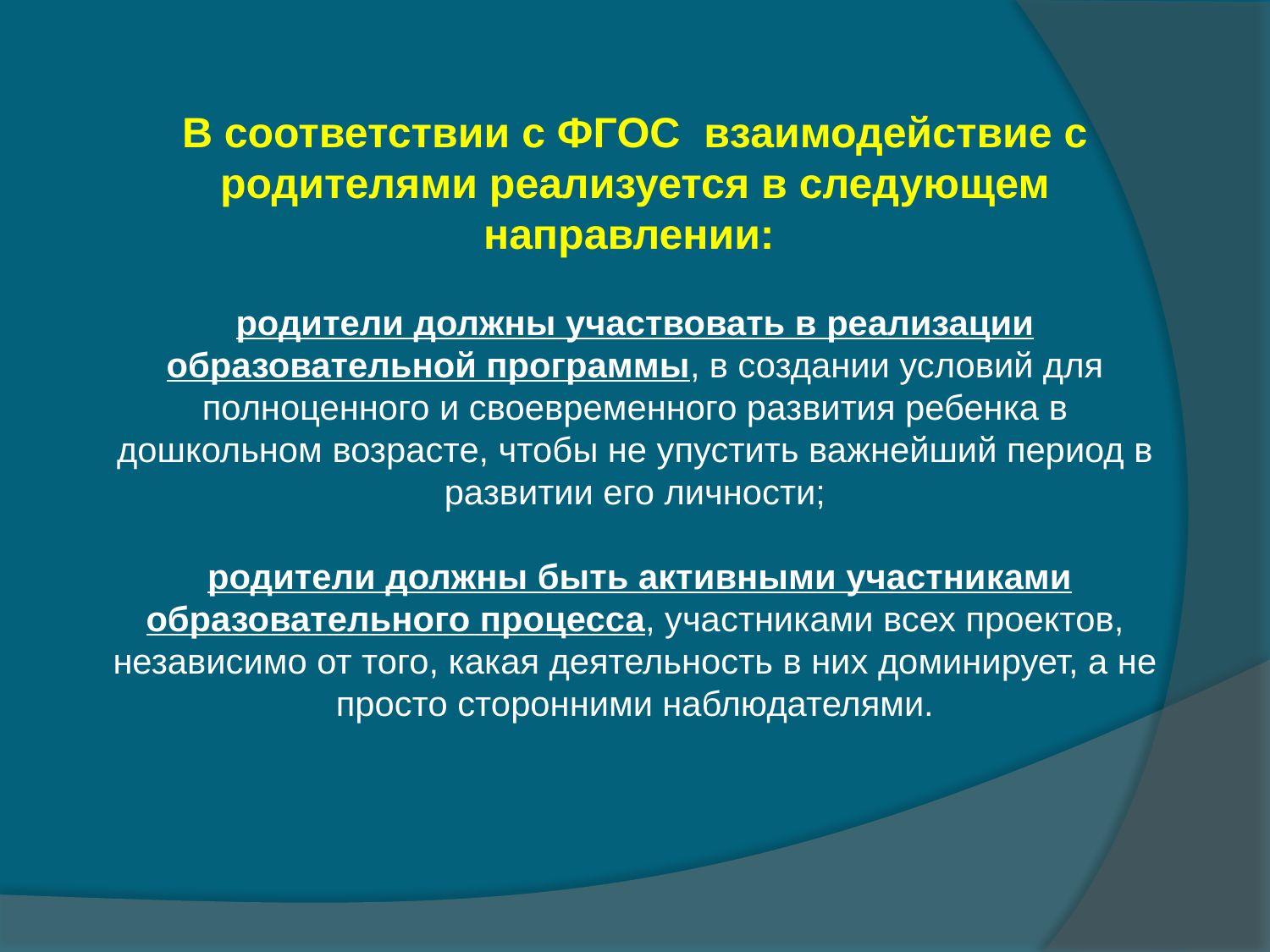

В соответствии с ФГОС  взаимодействие с родителями реализуется в следующем направлении:
родители должны участвовать в реализации образовательной программы, в создании условий для полноценного и своевременного развития ребенка в дошкольном возрасте, чтобы не упустить важнейший период в развитии его личности;
 родители должны быть активными участниками образовательного процесса, участниками всех проектов, независимо от того, какая деятельность в них доминирует, а не просто сторонними наблюдателями.